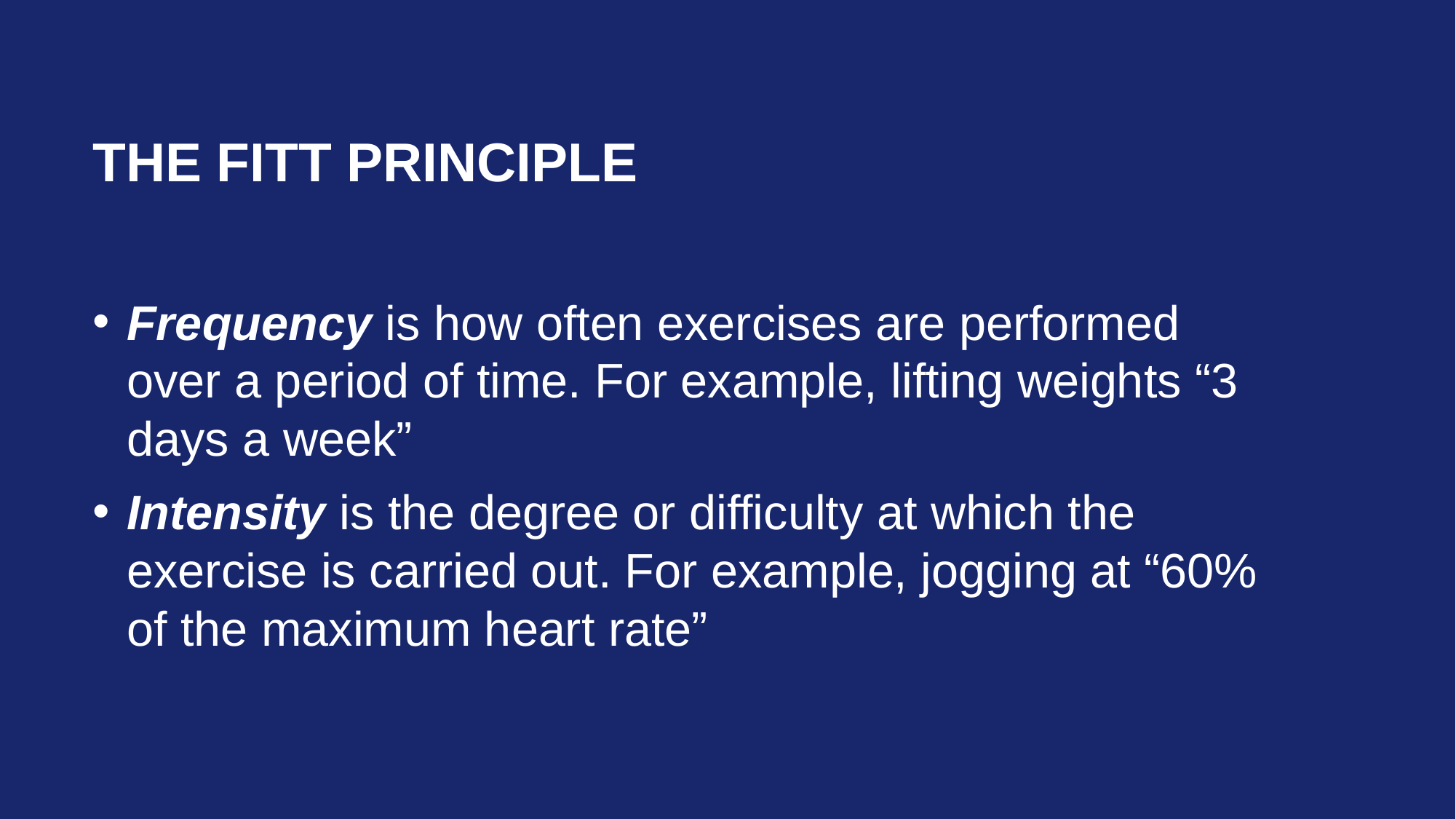

# The FITT Principle
Frequency is how often exercises are performed over a period of time. For example, lifting weights “3 days a week”
Intensity is the degree or difficulty at which the exercise is carried out. For example, jogging at “60% of the maximum heart rate”